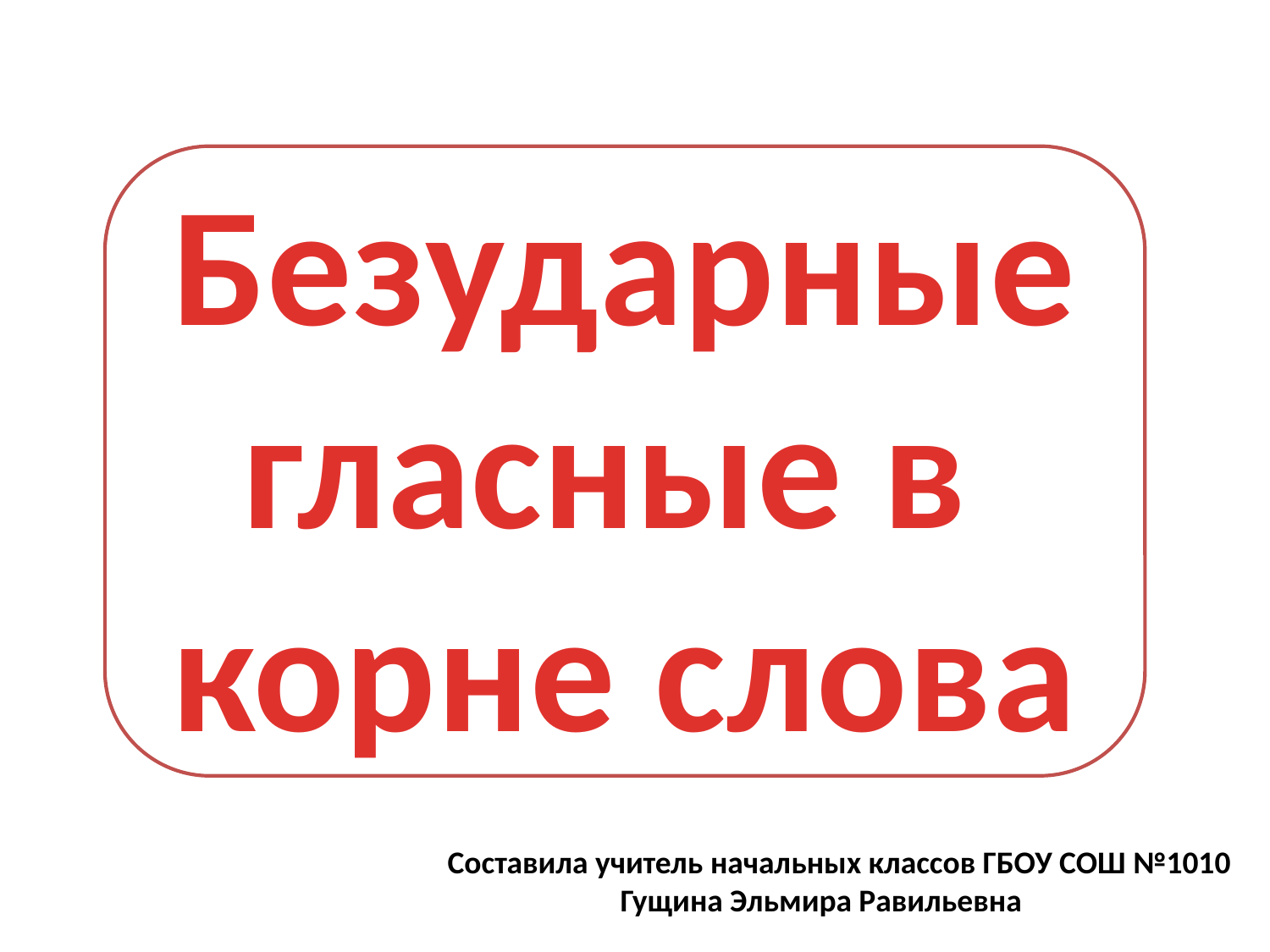

Безударные гласные в
корне слова
Составила учитель начальных классов ГБОУ СОШ №1010
                        Гущина Эльмира Равильевна